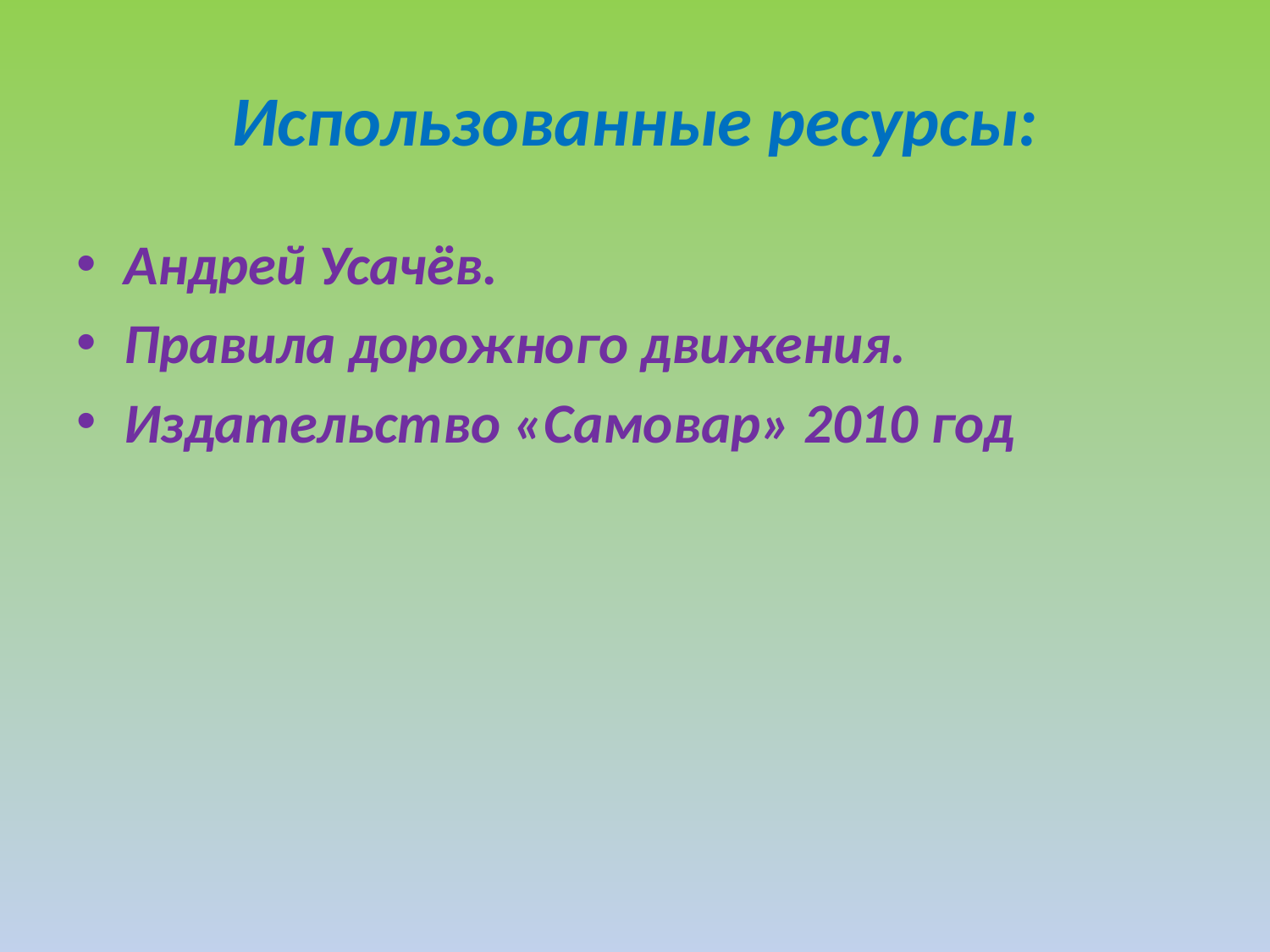

# Использованные ресурсы:
Андрей Усачёв.
Правила дорожного движения.
Издательство «Самовар» 2010 год